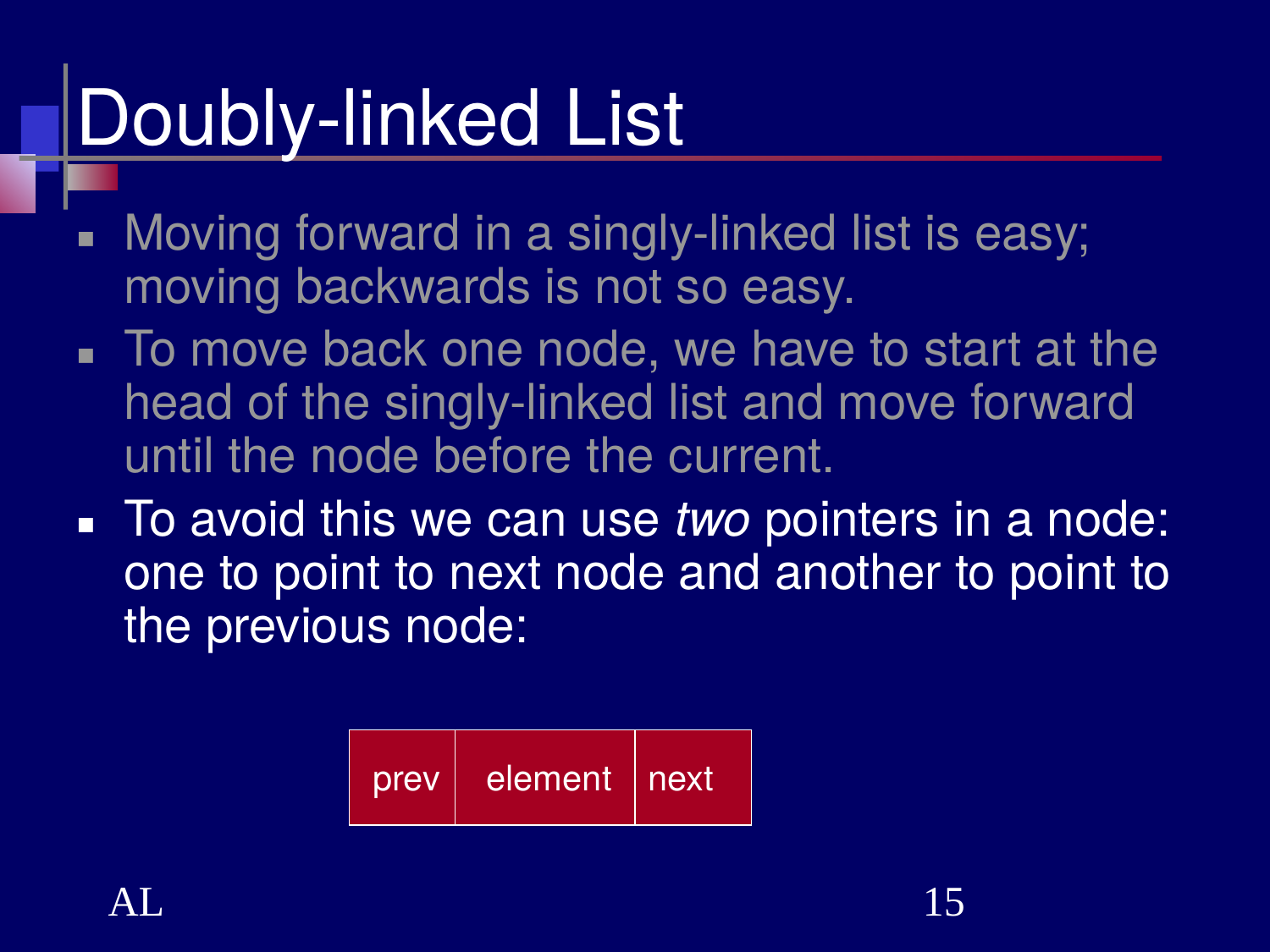

# Doubly-linked List
Moving forward in a singly-linked list is easy; moving backwards is not so easy.
To move back one node, we have to start at the head of the singly-linked list and move forward until the node before the current.
To avoid this we can use two pointers in a node: one to point to next node and another to point to the previous node:

prev
element
next
AL
15